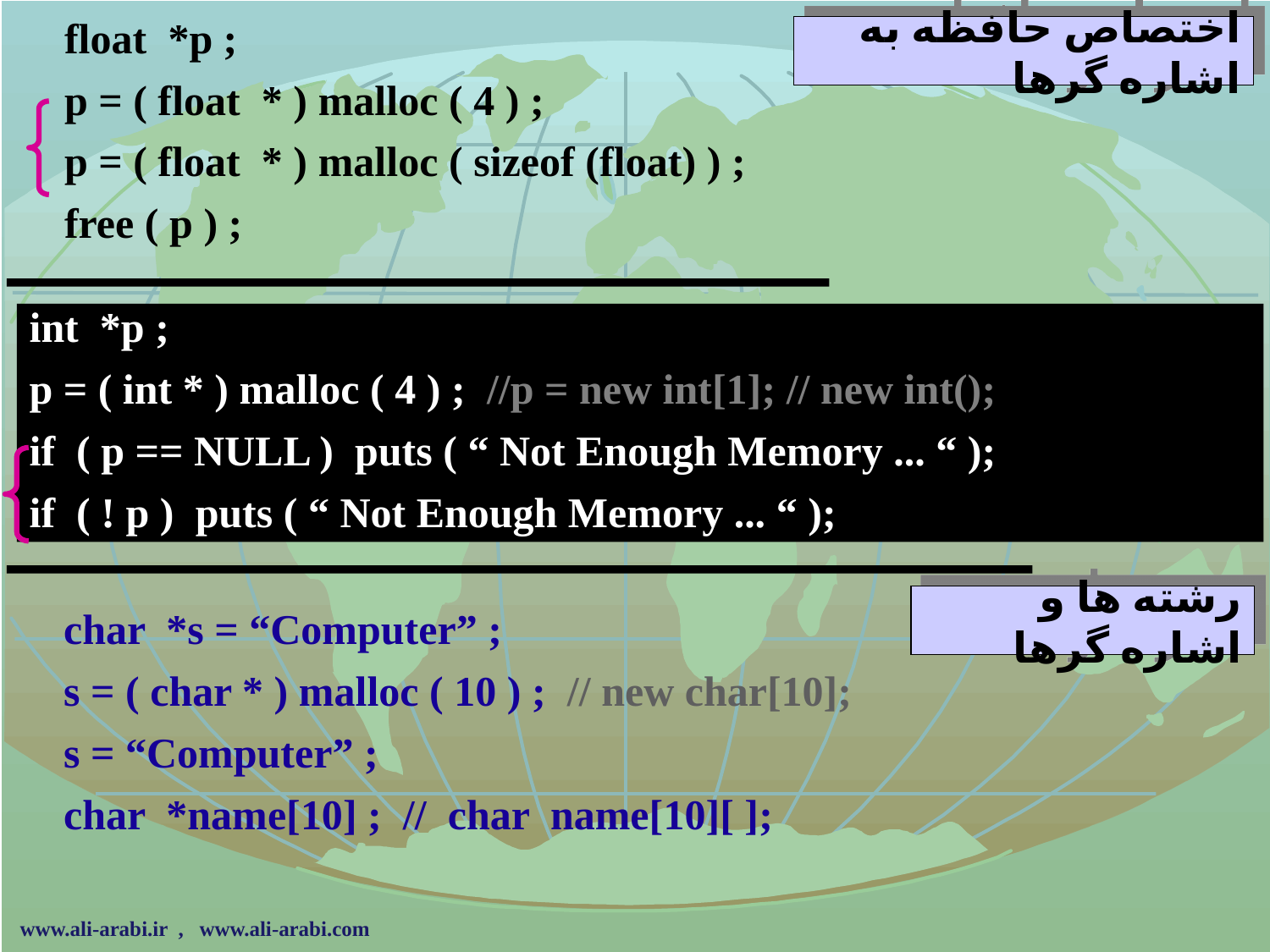

float  *p ;
p = ( float  * ) malloc ( 4 ) ;
p = ( float  * ) malloc ( sizeof (float) ) ;
free ( p ) ;

# اختصاص حافظه به اشاره گرها

int  *p ;
p = ( int * ) malloc ( 4 ) ;  //p = new int[1]; // new int();
if  ( p == NULL )  puts ( “ Not Enough Memory ... “ );
if  ( ! p )  puts ( “ Not Enough Memory ... “ );

رشته ها و اشاره گرها
char  *s = “Computer” ;
s = ( char * ) malloc ( 10 ) ;  // new char[10];
s = “Computer” ;
char  *name[10] ;  //  char  name[10][ ];